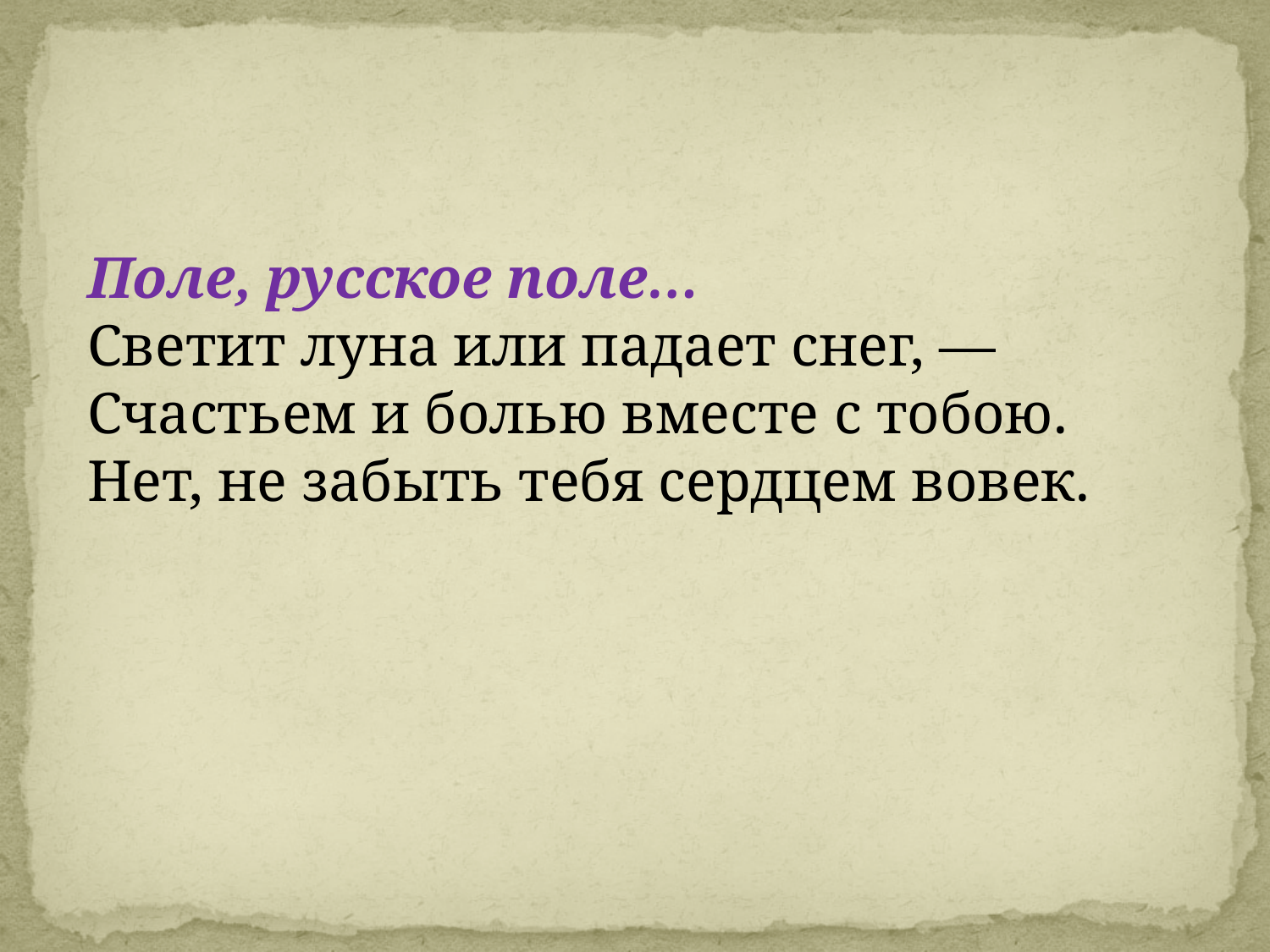

Поле, русское поле…
Светит луна или падает снег, —
Счастьем и болью вместе с тобою.
Нет, не забыть тебя сердцем вовек.